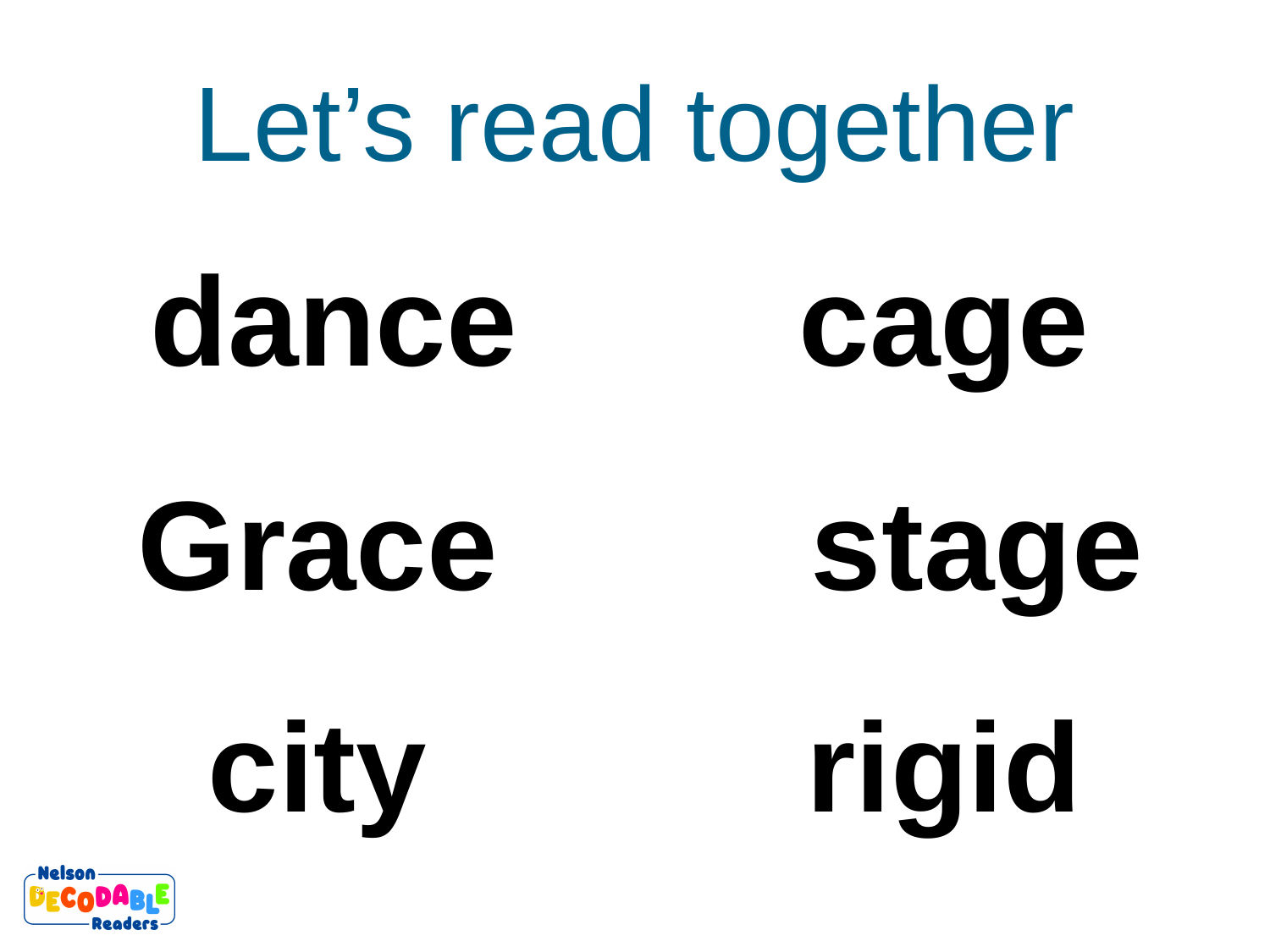

Let’s read together
dance
cage
Grace
stage
rigid
city